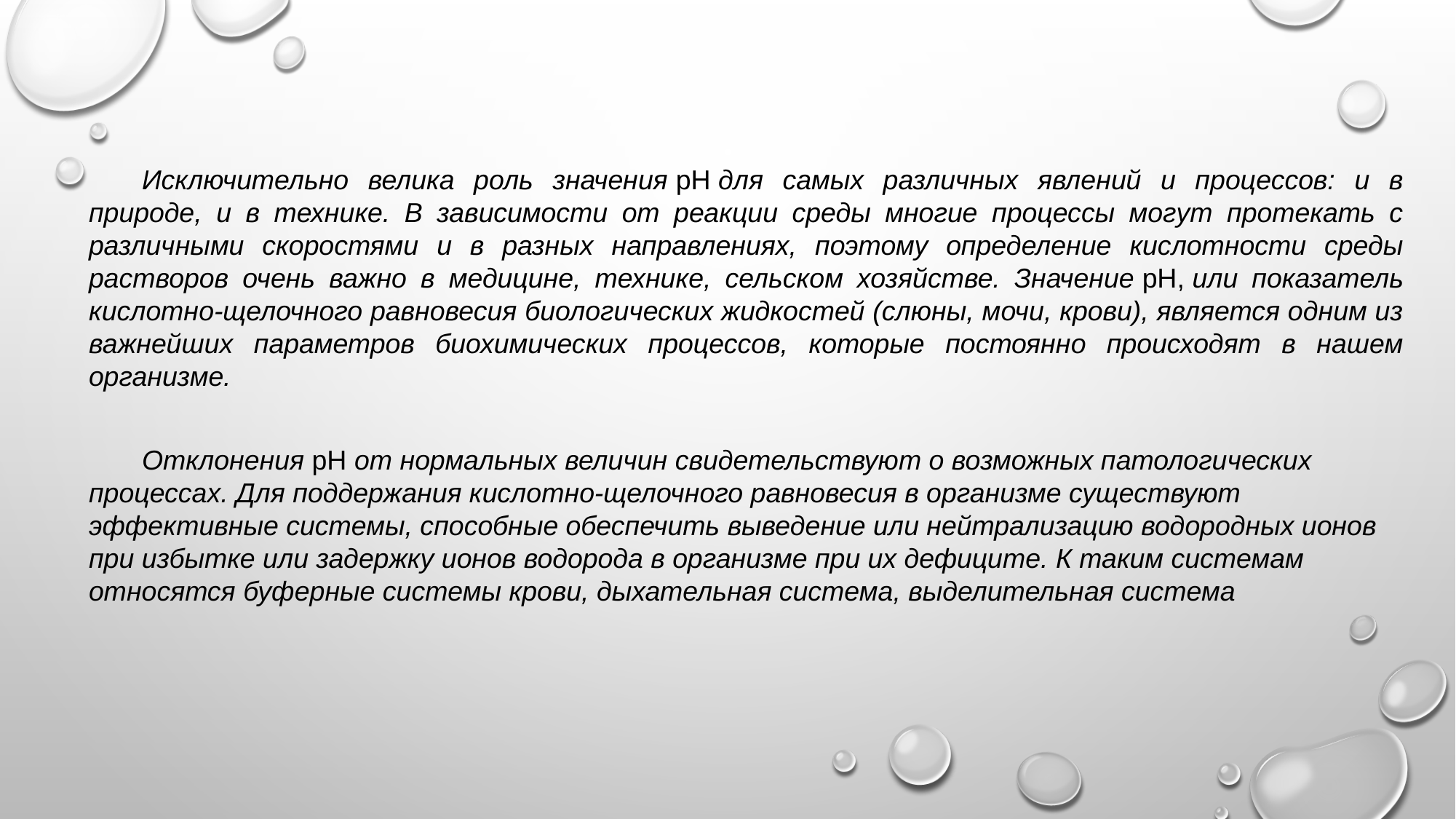

Исключительно велика роль значения рН для самых различных явлений и процессов: и в природе, и в технике. В зависимости от реакции среды многие процессы могут протекать с различными скоростями и в разных направлениях, поэтому определение кислотности среды растворов очень важно в медицине, технике, сельском хозяйстве. Значение рН, или показатель кислотно-щелочного равновесия биологических жидкостей (слюны, мочи, крови), является одним из важнейших параметров биохимических процессов, которые постоянно происходят в нашем организме.

Отклонения рН от нормальных величин свидетельствуют о возможных патологических процессах. Для поддержания кислотно-щелочного равновесия в организме существуют эффективные системы, способные обеспечить выведение или нейтрализацию водородных ионов при избытке или задержку ионов водорода в организме при их дефиците. К таким системам относятся буферные системы крови, дыхательная система, выделительная система